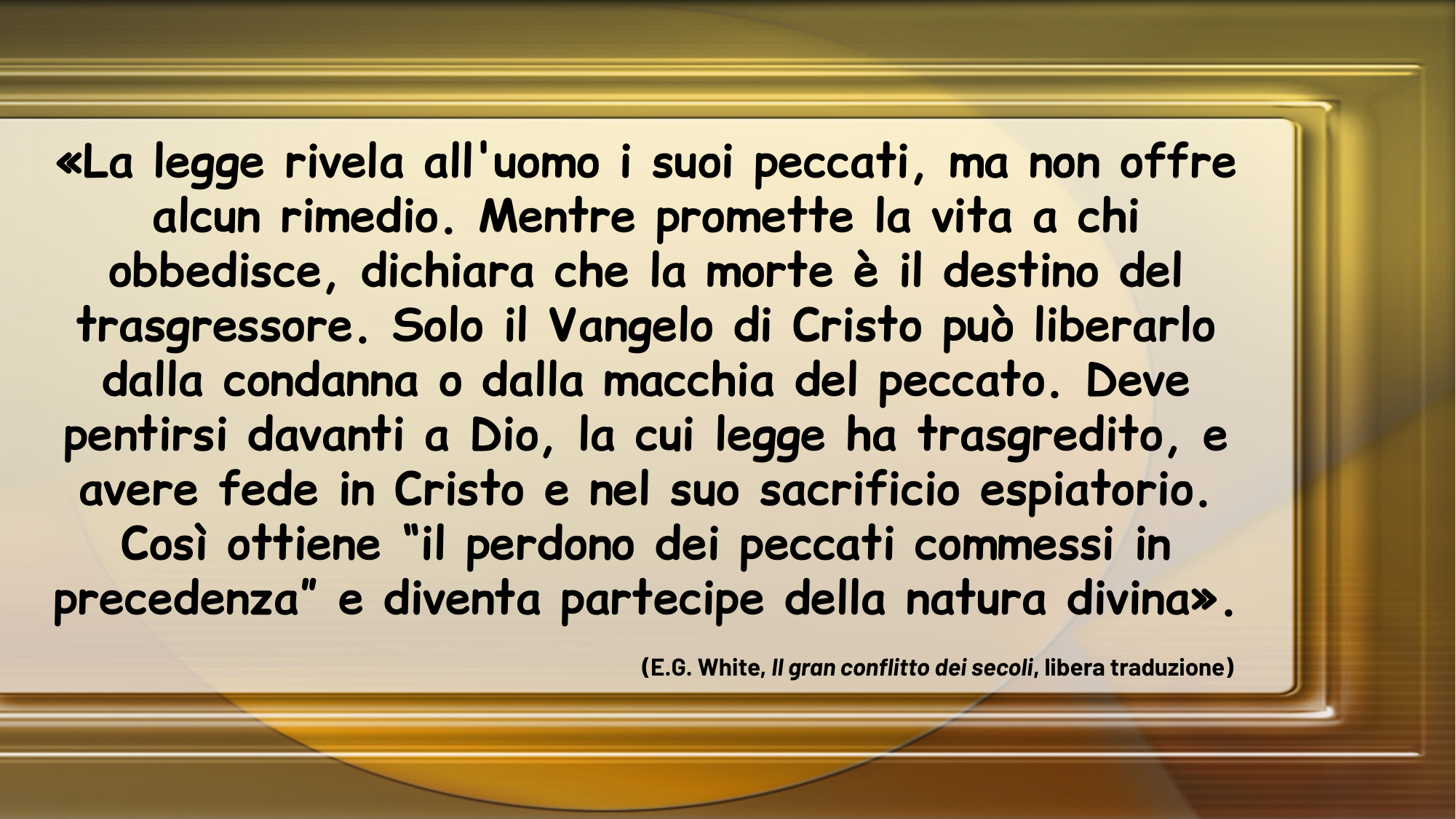

«La legge rivela all'uomo i suoi peccati, ma non offre alcun rimedio. Mentre promette la vita a chi obbedisce, dichiara che la morte è il destino del trasgressore. Solo il Vangelo di Cristo può liberarlo dalla condanna o dalla macchia del peccato. Deve pentirsi davanti a Dio, la cui legge ha trasgredito, e avere fede in Cristo e nel suo sacrificio espiatorio. Così ottiene “il perdono dei peccati commessi in precedenza” e diventa partecipe della natura divina».
(E.G. White, Il gran conflitto dei secoli, libera traduzione)